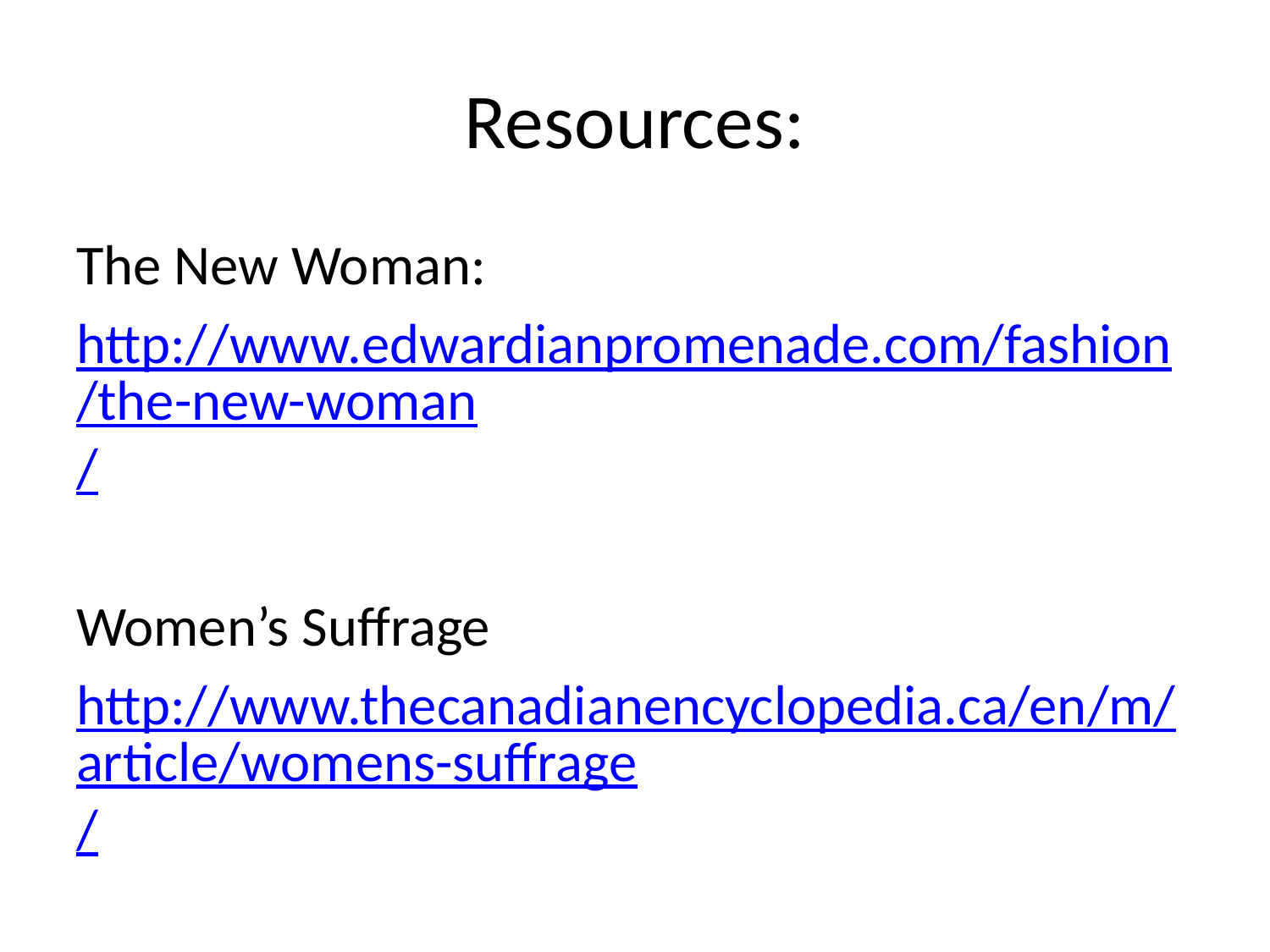

# Resources:
The New Woman:
http://www.edwardianpromenade.com/fashion/the-new-woman/

Women’s Suffrage
http://www.thecanadianencyclopedia.ca/en/m/article/womens-suffrage/